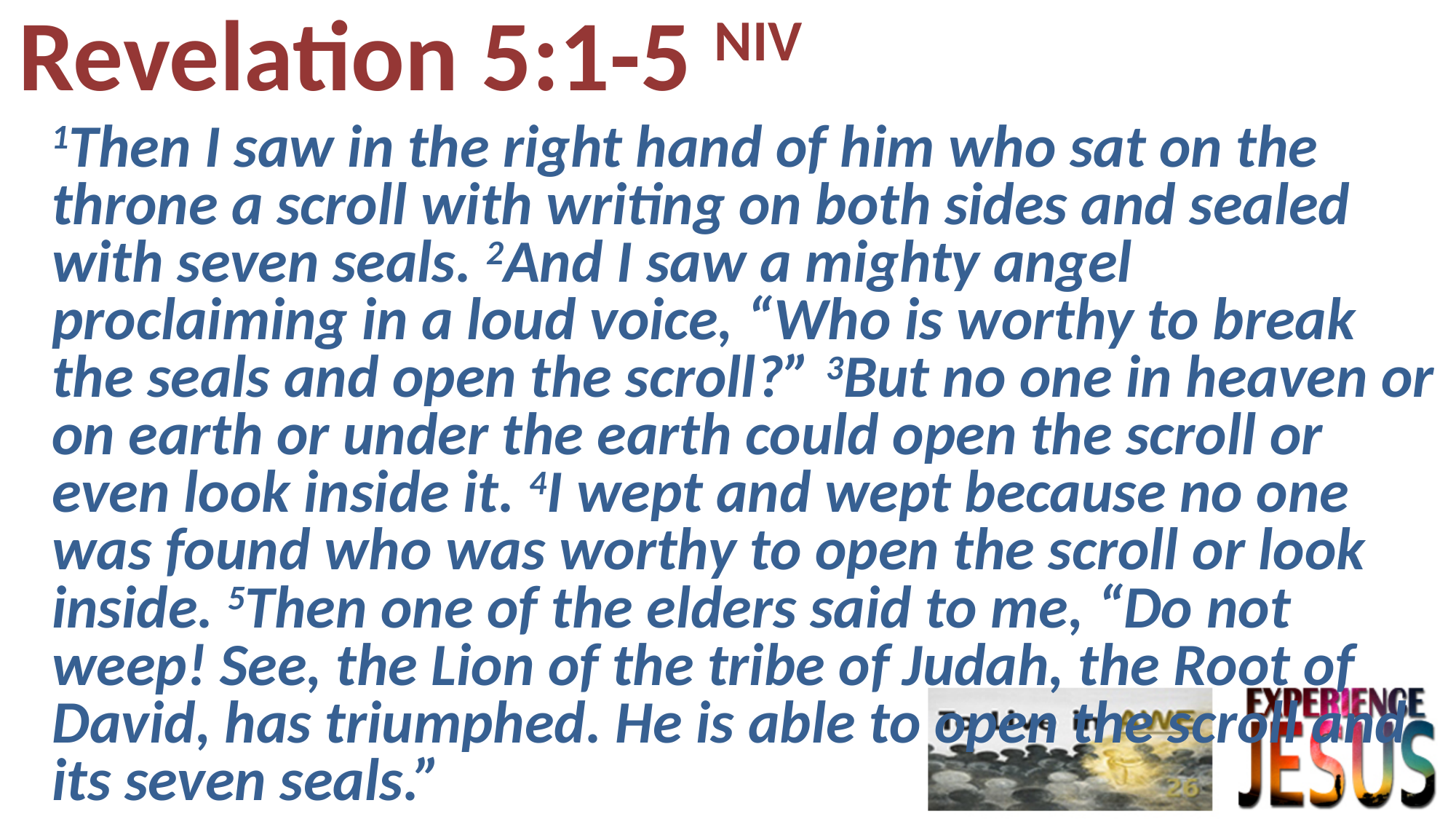

# Revelation 5:1-5 NIV
1Then I saw in the right hand of him who sat on the throne a scroll with writing on both sides and sealed with seven seals. 2And I saw a mighty angel proclaiming in a loud voice, “Who is worthy to break the seals and open the scroll?” 3But no one in heaven or on earth or under the earth could open the scroll or even look inside it. 4I wept and wept because no one was found who was worthy to open the scroll or look inside. 5Then one of the elders said to me, “Do not weep! See, the Lion of the tribe of Judah, the Root of David, has triumphed. He is able to open the scroll and its seven seals.”